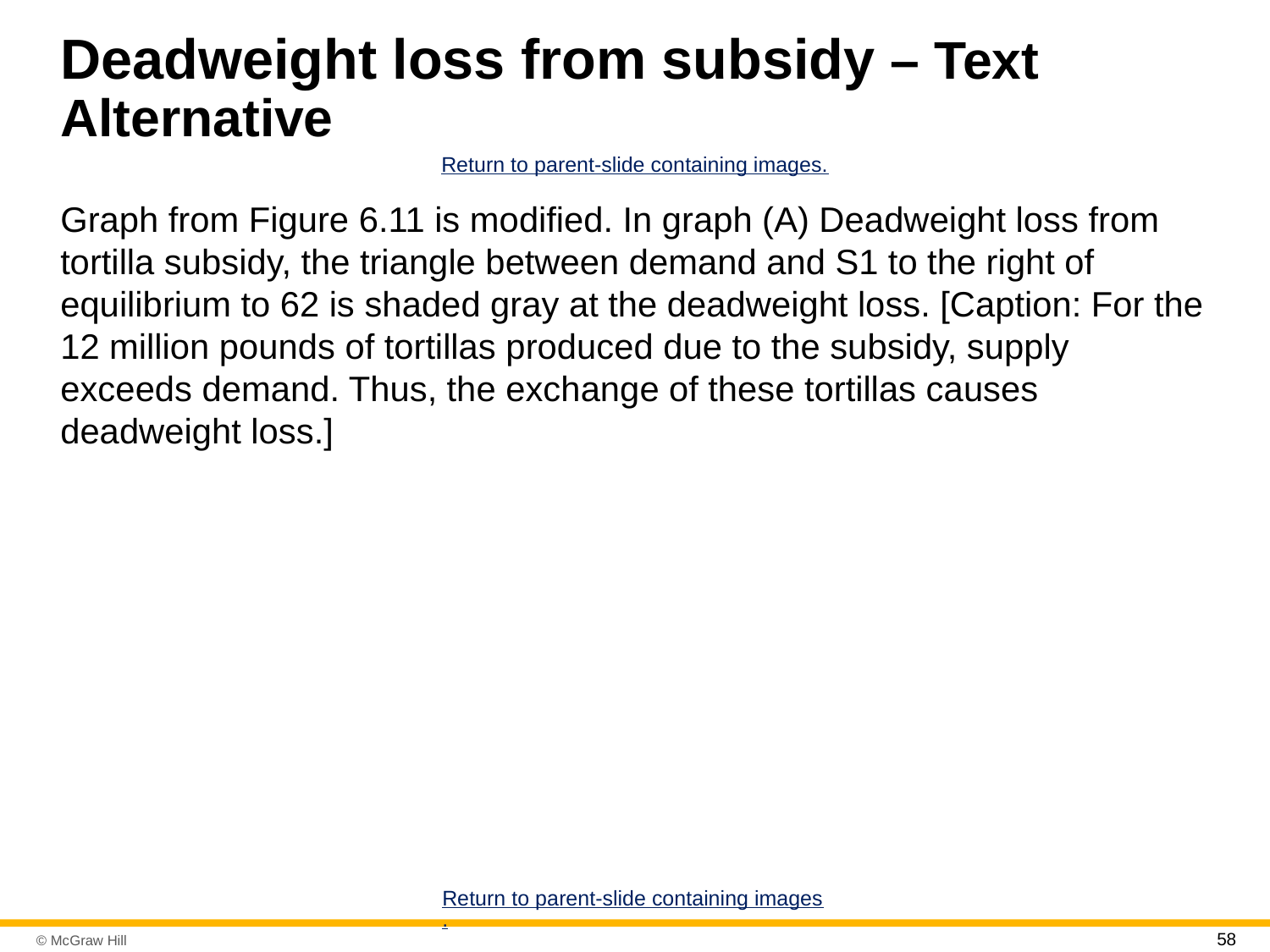

# Deadweight loss from subsidy – Text Alternative
Return to parent-slide containing images.
Graph from Figure 6.11 is modified. In graph (A) Deadweight loss from tortilla subsidy, the triangle between demand and S1 to the right of equilibrium to 62 is shaded gray at the deadweight loss. [Caption: For the 12 million pounds of tortillas produced due to the subsidy, supply exceeds demand. Thus, the exchange of these tortillas causes deadweight loss.]
Return to parent-slide containing images.